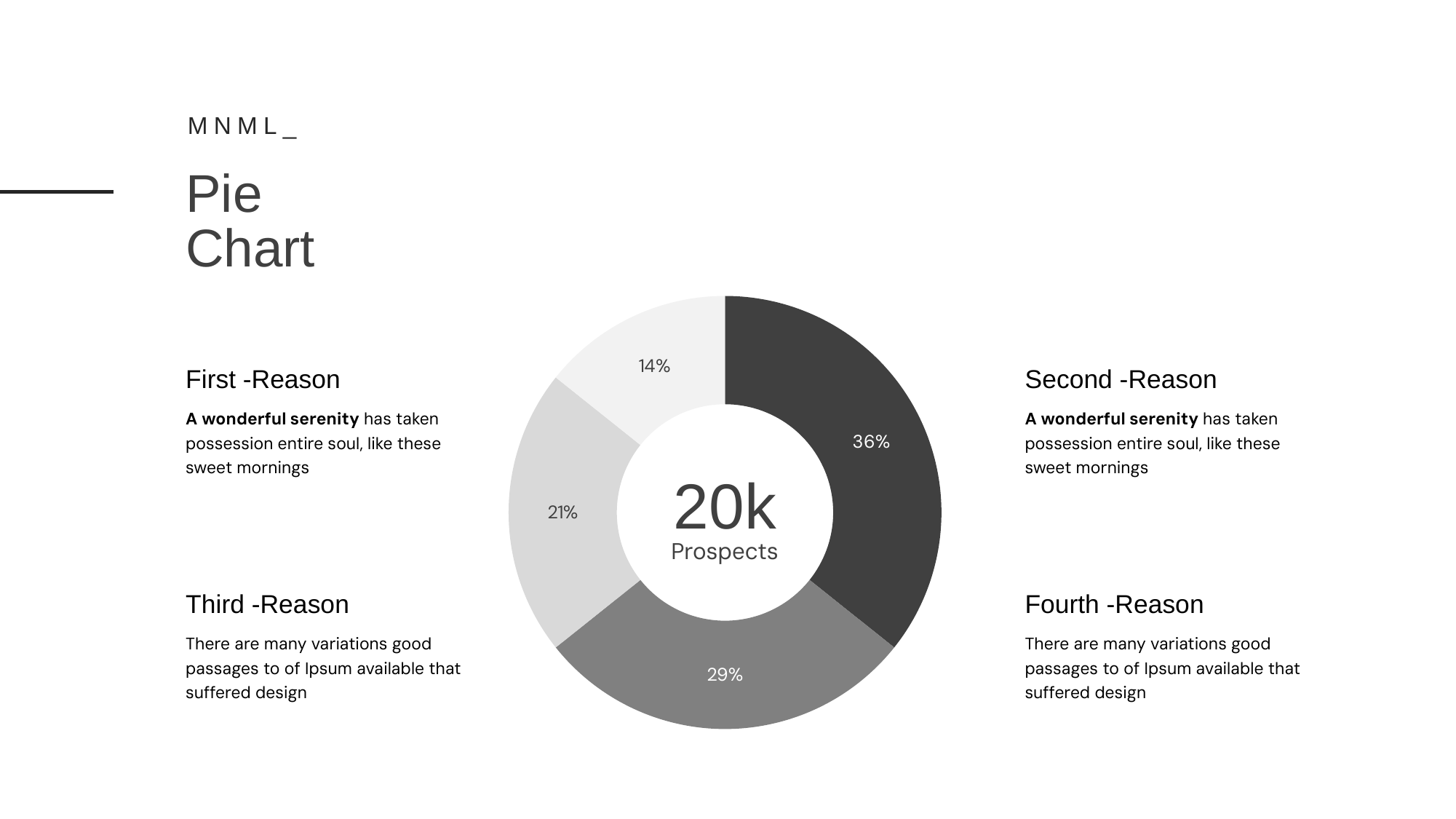

Mnml_
Pie
Chart

### Chart

| Category | Sales |
|---|---|
| Elements 1 | 5.0 |
| Elements 2 | 4.0 |
| Elements 3 | 3.0 |
| Elements 4 | 2.0 |
First -Reason
Second -Reason
A wonderful serenity has taken possession entire soul, like these sweet mornings
A wonderful serenity has taken possession entire soul, like these sweet mornings
20k
Prospects
Third -Reason
Fourth -Reason
There are many variations good passages to of Ipsum available that suffered design
There are many variations good passages to of Ipsum available that suffered design